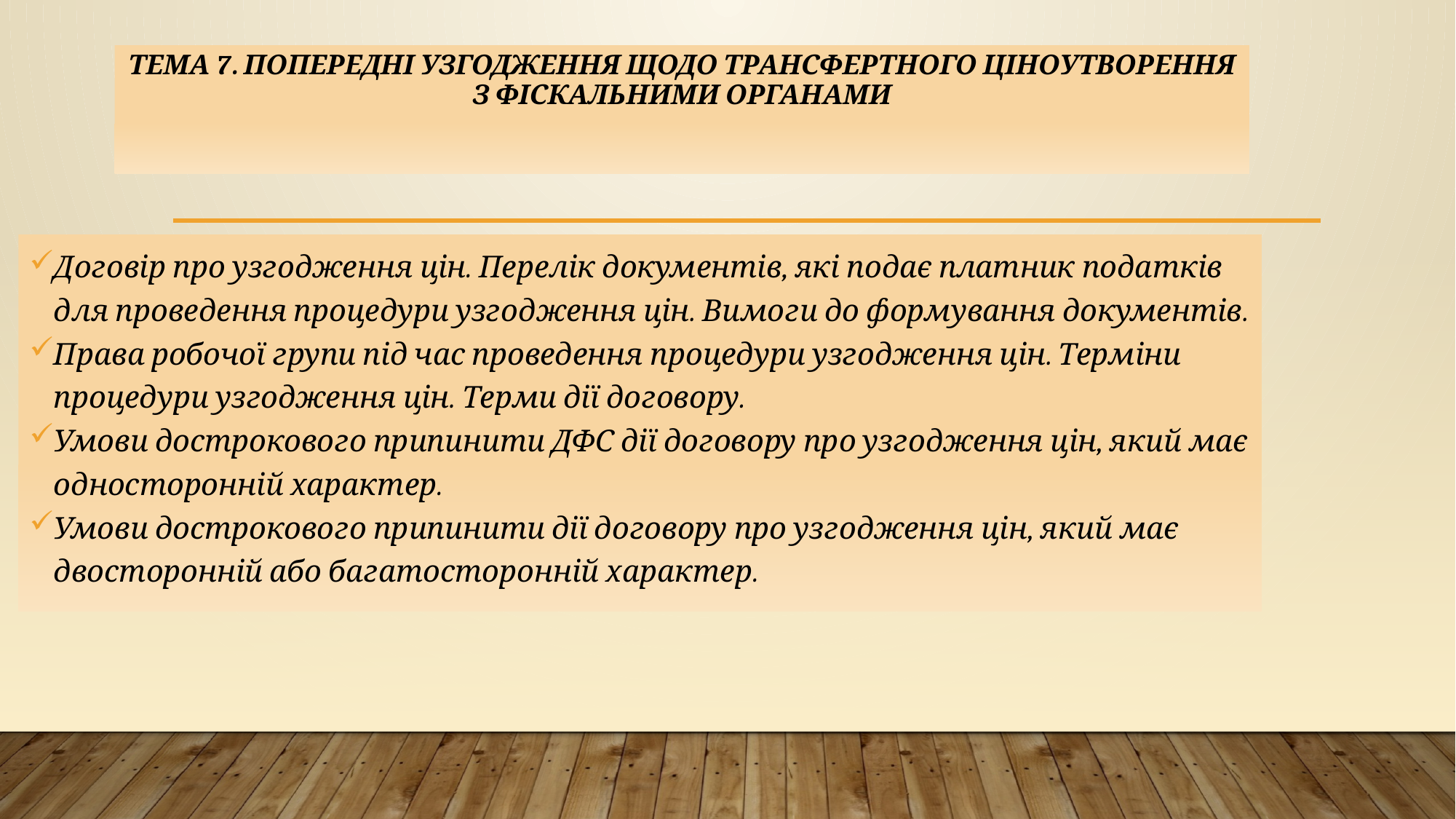

# Тема 7. Попередні узгодження щодо трансфертного ціноутворення з фіскальними органами
Договір про узгодження цін. Перелік документів, які подає платник податків для проведення процедури узгодження цін. Вимоги до формування документів.
Права робочої групи під час проведення процедури узгодження цін. Терміни процедури узгодження цін. Терми дії договору.
Умови дострокового припинити ДФС дії договору про узгодження цін, який має односторонній характер.
Умови дострокового припинити дії договору про узгодження цін, який має двосторонній або багатосторонній характер.